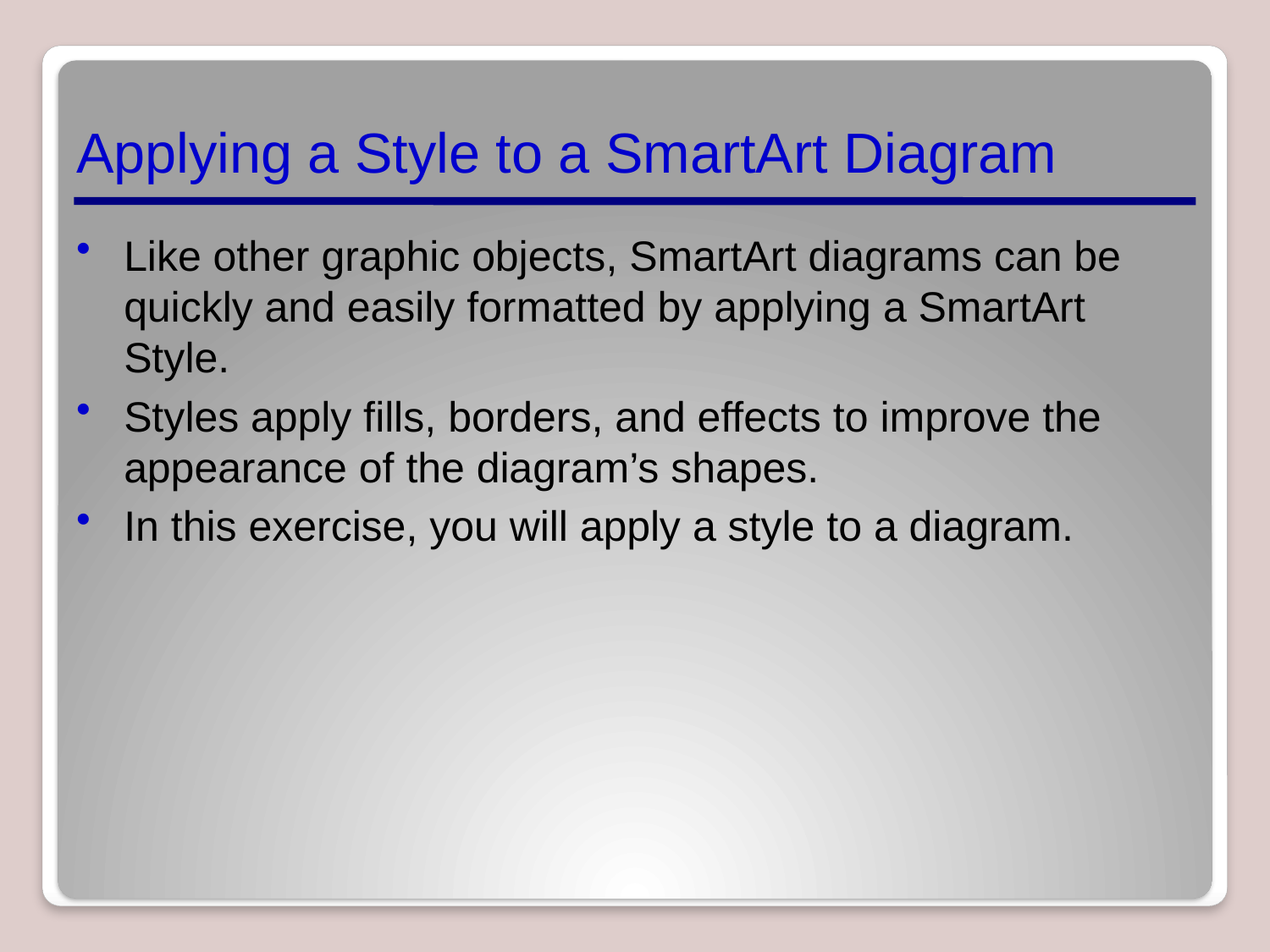

# Applying a Style to a SmartArt Diagram
Like other graphic objects, SmartArt diagrams can be quickly and easily formatted by applying a SmartArt Style.
Styles apply fills, borders, and effects to improve the appearance of the diagram’s shapes.
In this exercise, you will apply a style to a diagram.